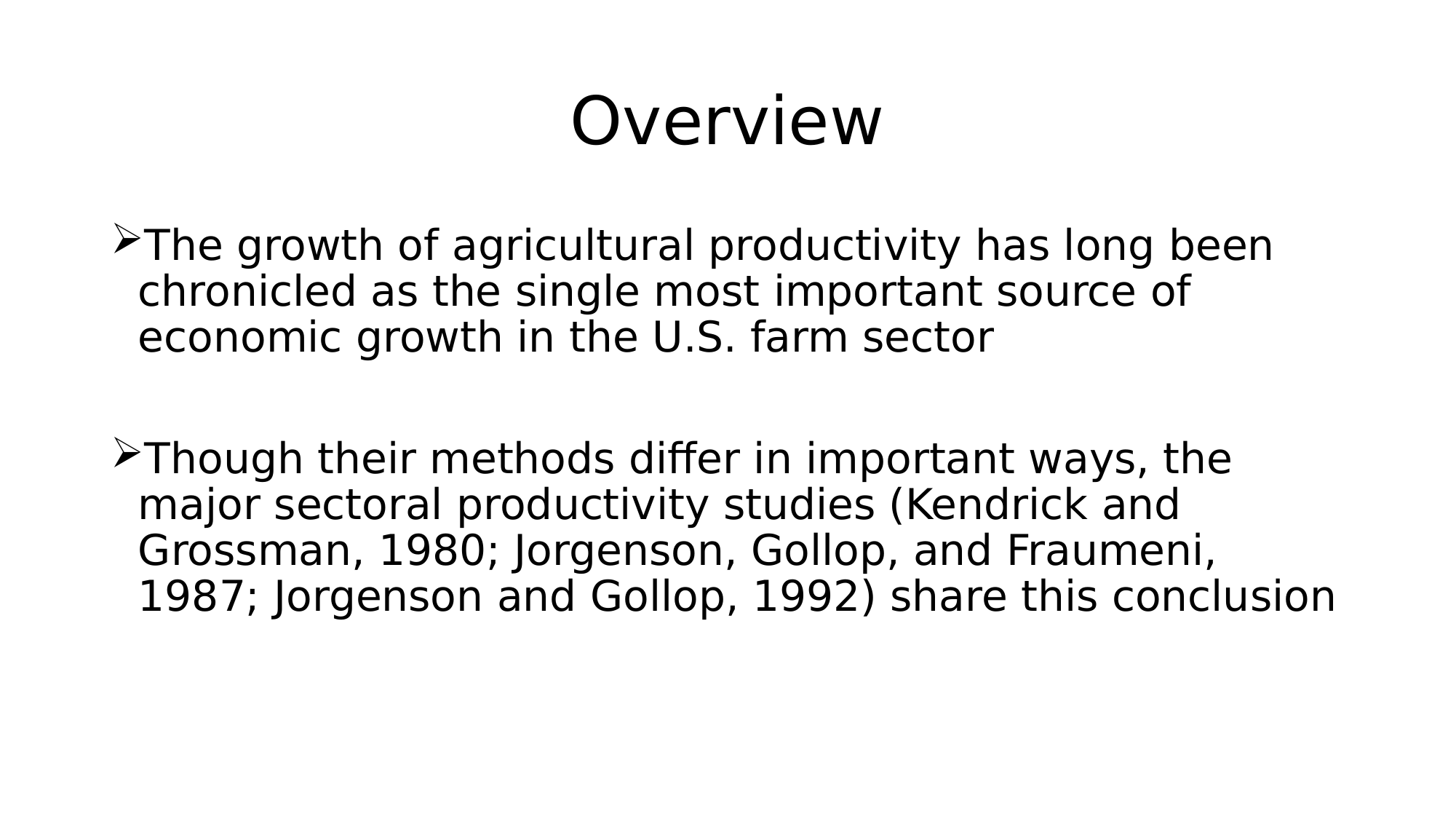

# Overview
The growth of agricultural productivity has long been chronicled as the single most important source of economic growth in the U.S. farm sector

Though their methods differ in important ways, the major sectoral productivity studies (Kendrick and Grossman, 1980; Jorgenson, Gollop, and Fraumeni, 1987; Jorgenson and Gollop, 1992) share this conclusion